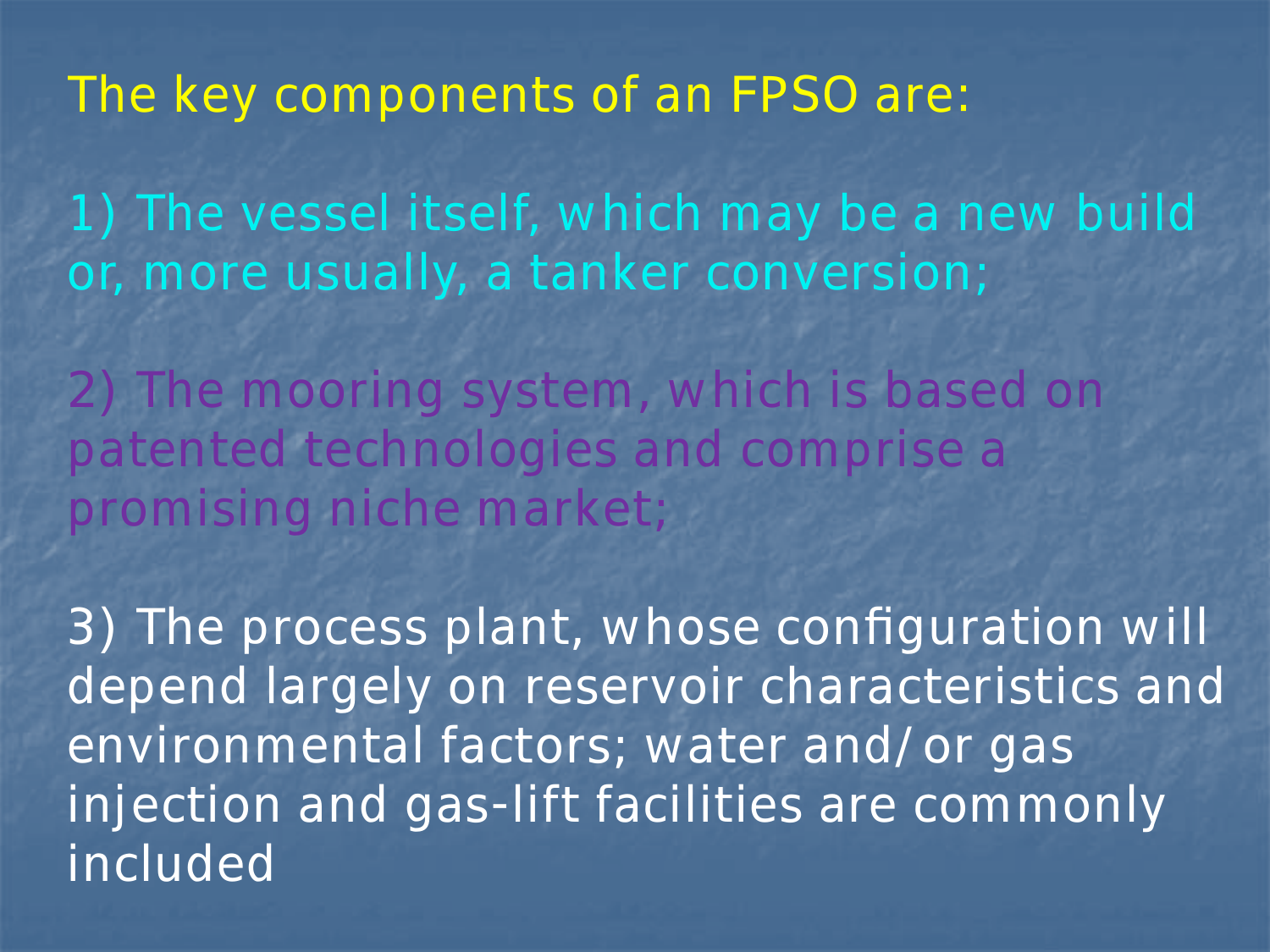

The key components of an FPSO are:

1) The vessel itself, which may be a new build or, more usually, a tanker conversion;

2) The mooring system, which is based on patented technologies and comprise a promising niche market;

3) The process plant, whose configuration will depend largely on reservoir characteristics and environmental factors; water and/or gas injection and gas-lift facilities are commonly included